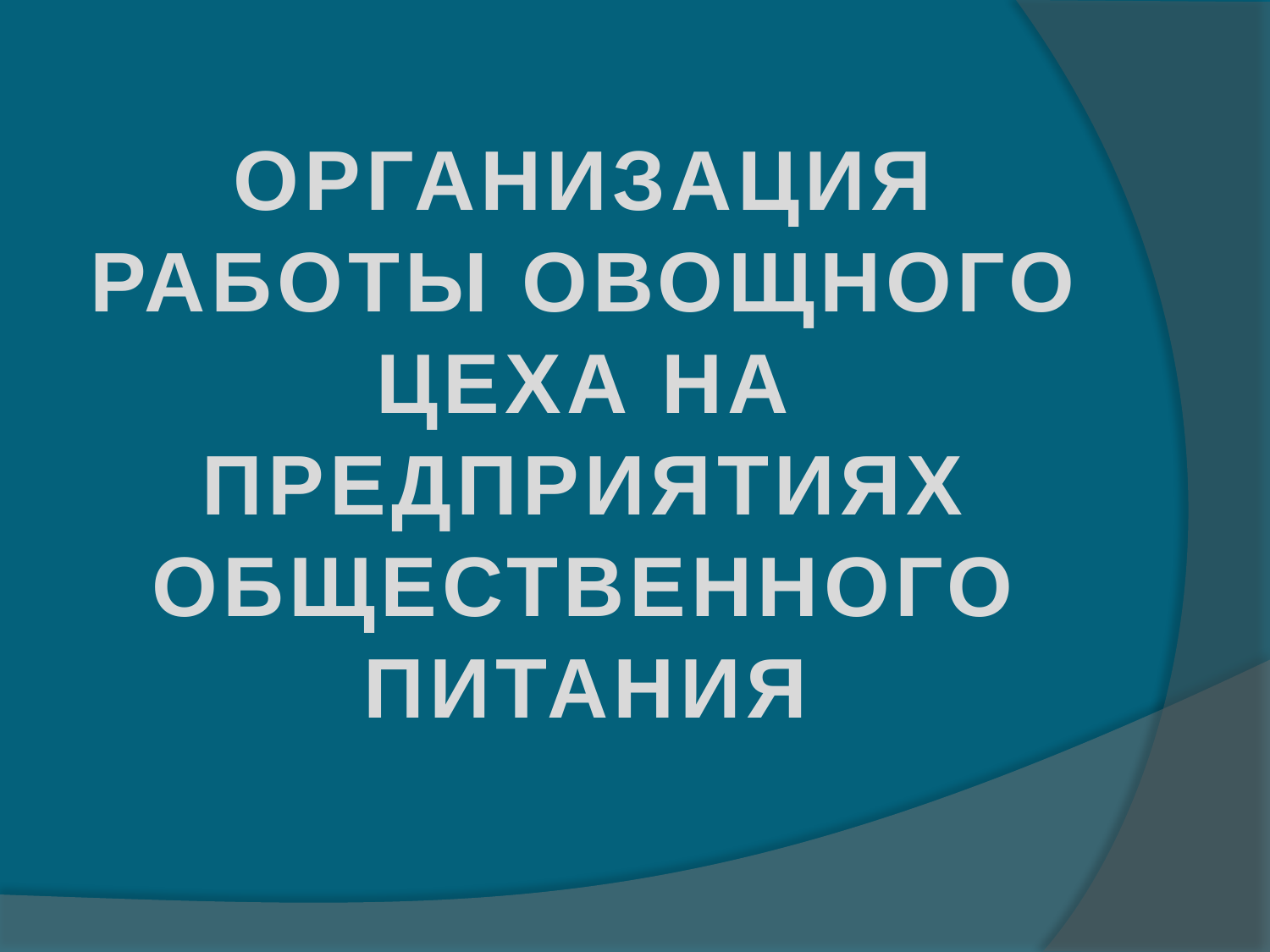

# ОРГАНИЗАЦИЯ РАБОТЫ ОВОЩНОГО ЦЕХА НА ПРЕДПРИЯТИЯХ ОБЩЕСТВЕННОГО ПИТАНИЯ